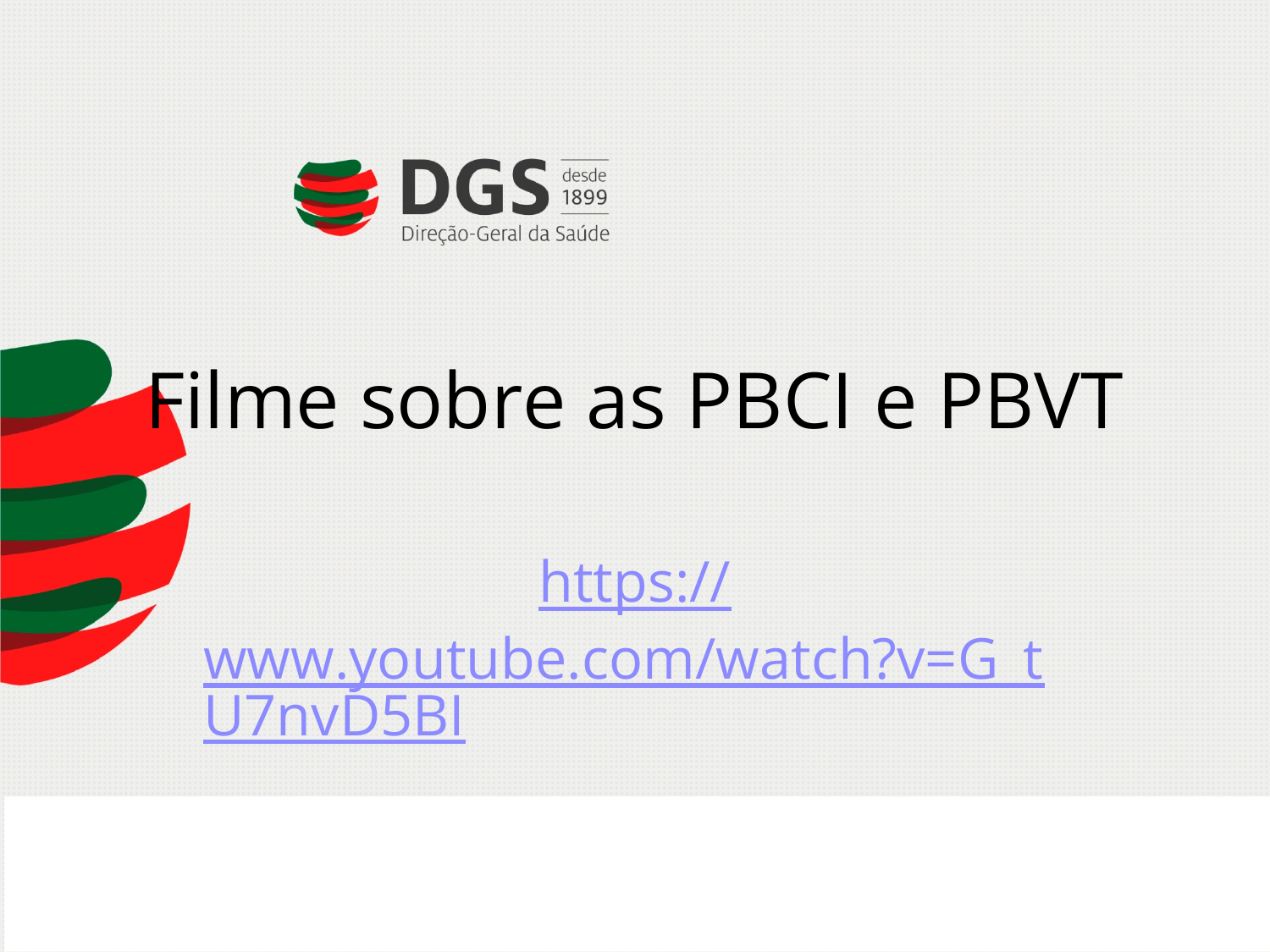

# Filme sobre as PBCI e PBVT
https://www.youtube.com/watch?v=G_tU7nvD5BI